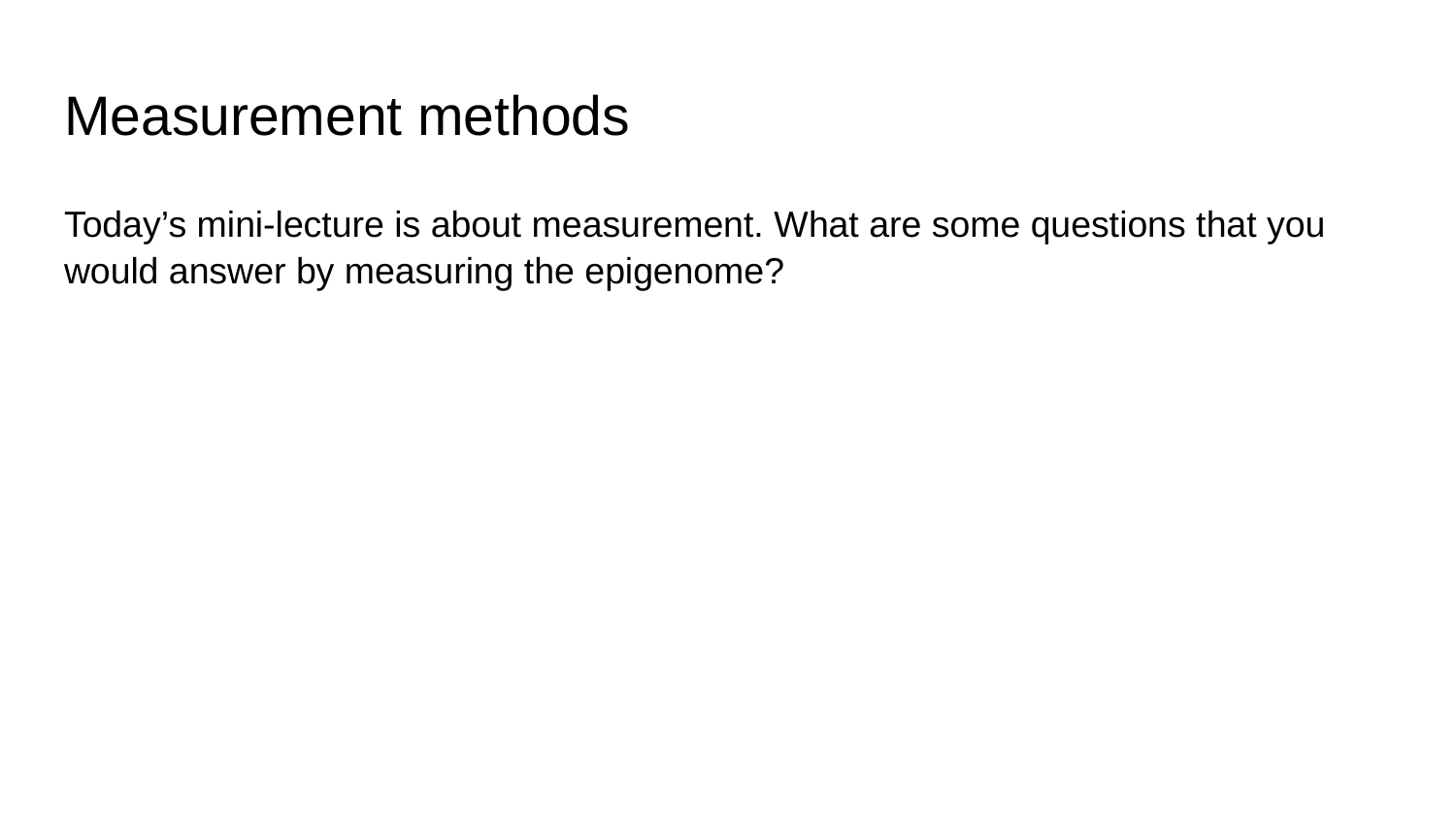

# Measurement methods
Today’s mini-lecture is about measurement. What are some questions that you would answer by measuring the epigenome?